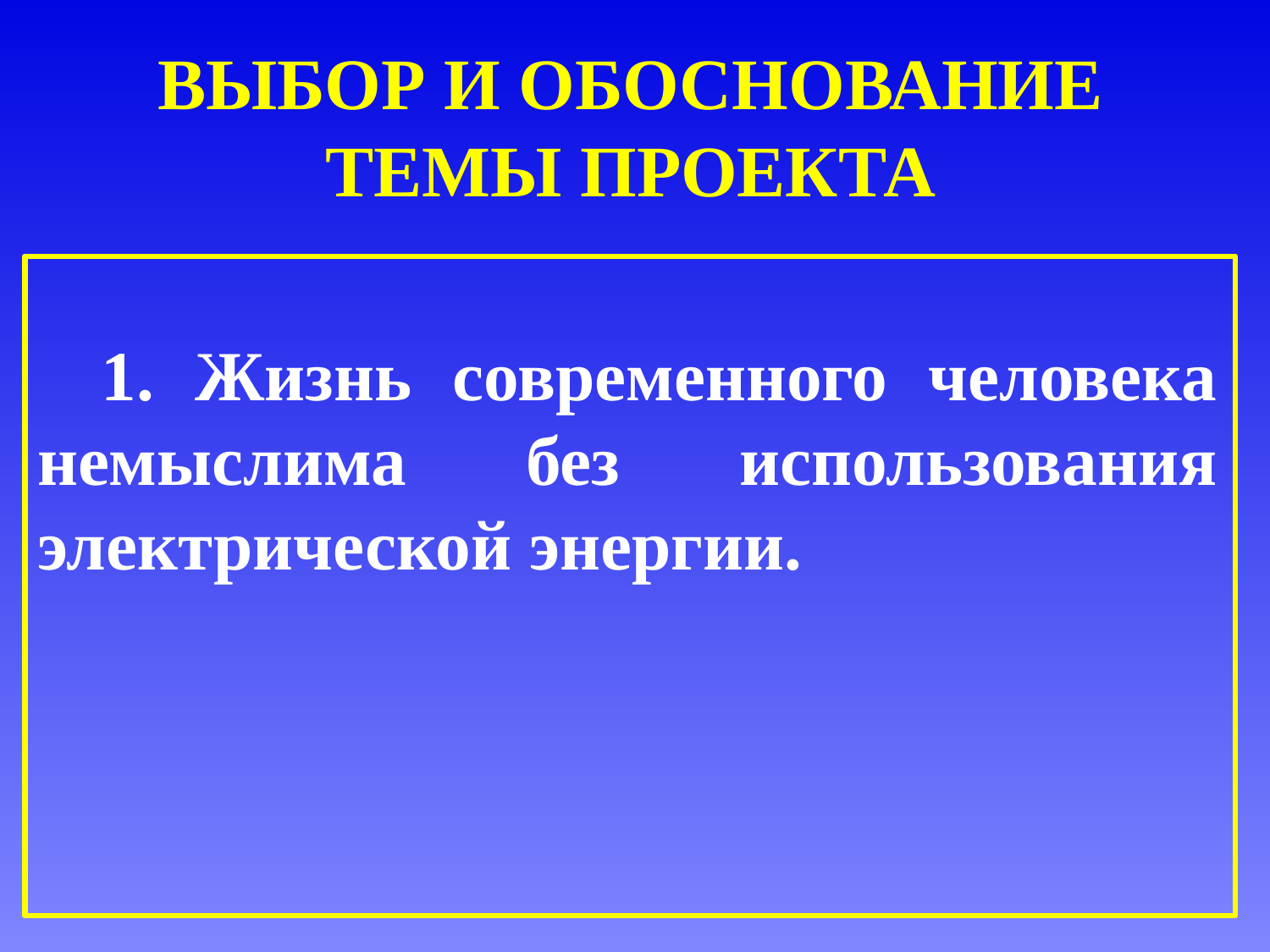

# Выбор и обоснование темы проекта

1. Жизнь современного человека немыслима без использования электрической энергии.